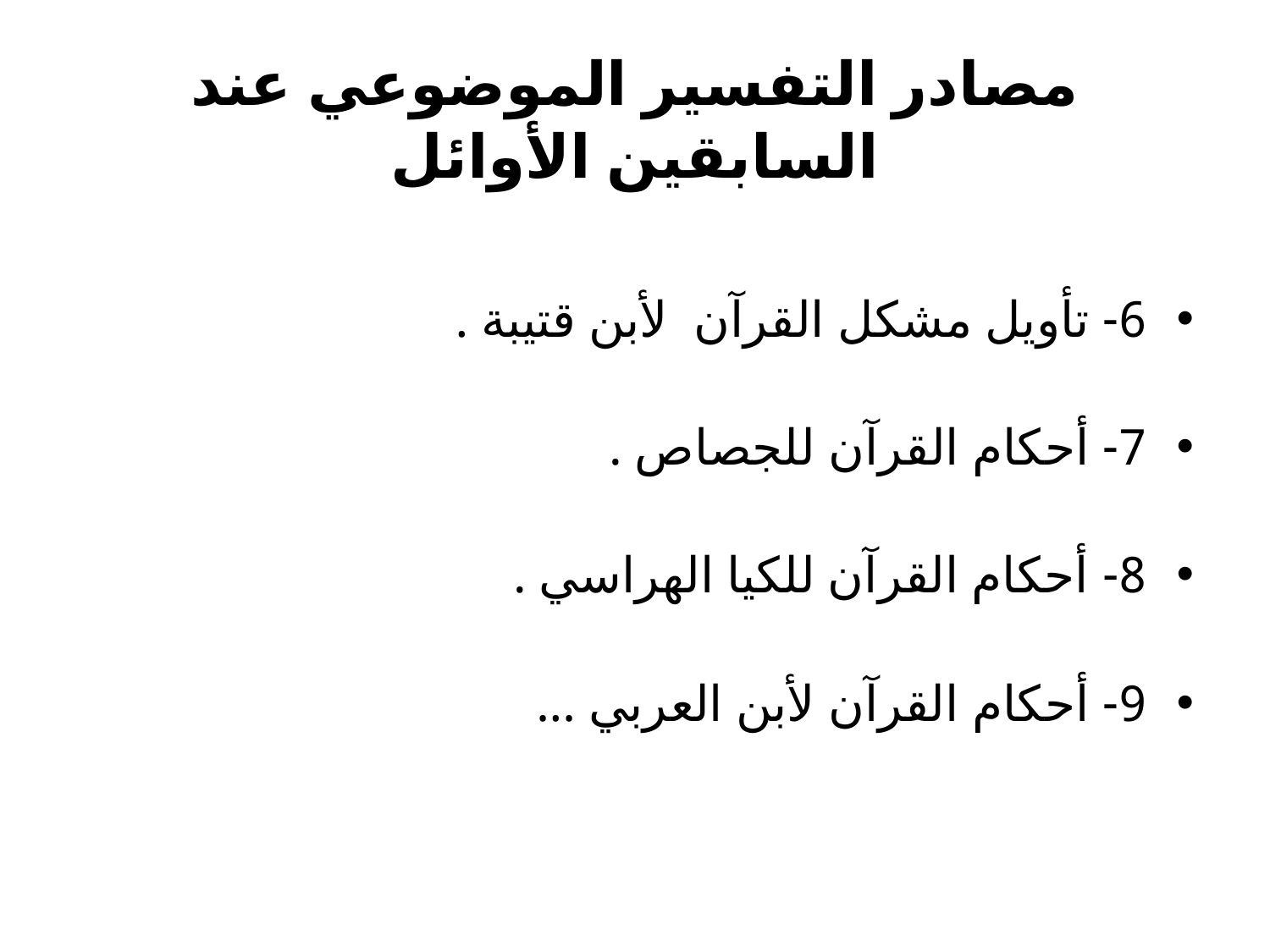

# مصادر التفسير الموضوعي عند السابقين الأوائل
6- تأويل مشكل القرآن  لأبن قتيبة .
7- أحكام القرآن للجصاص .
8- أحكام القرآن للكيا الهراسي .
9- أحكام القرآن لأبن العربي ...